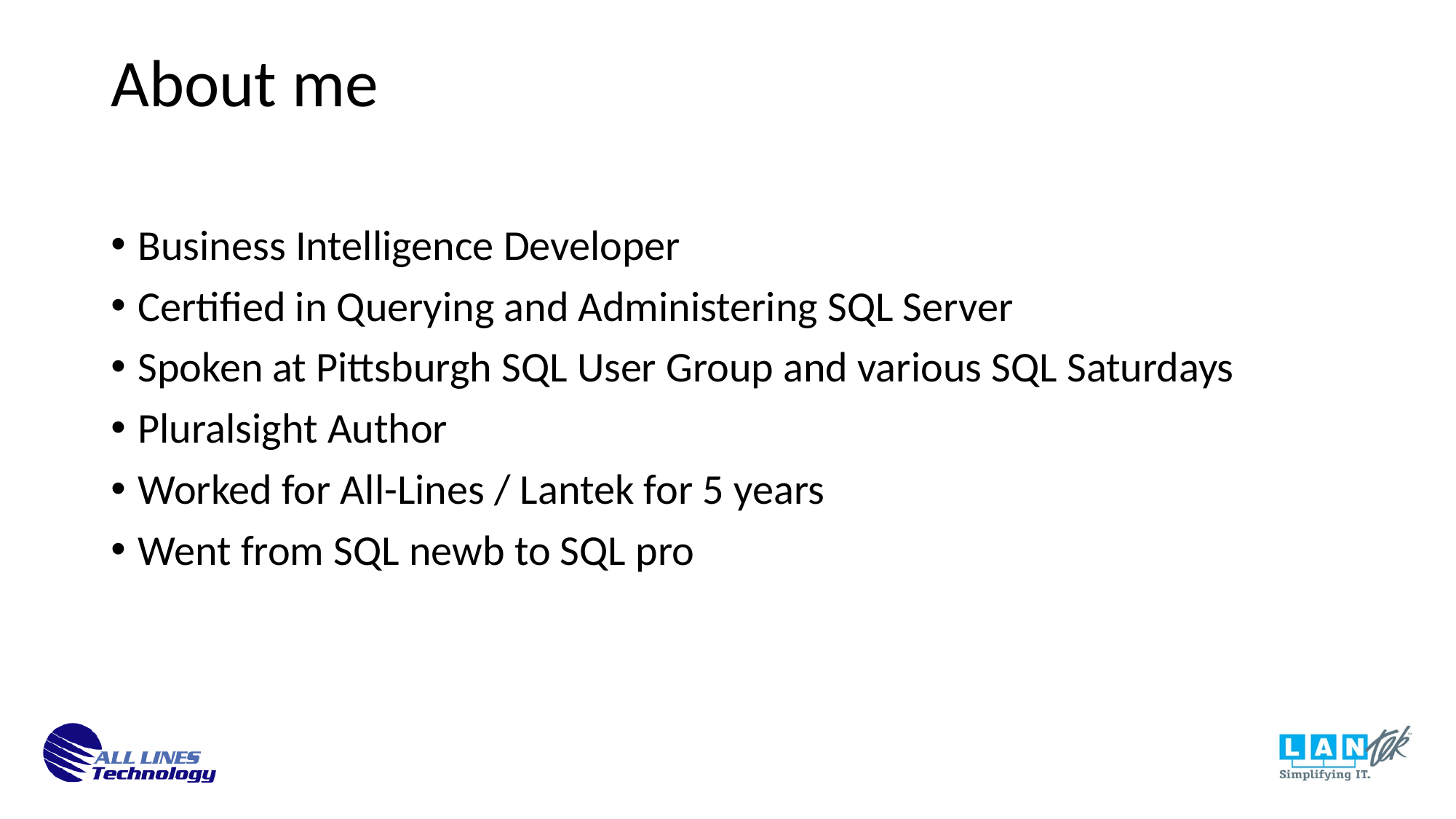

About me
Business Intelligence Developer
Certified in Querying and Administering SQL Server
Spoken at Pittsburgh SQL User Group and various SQL Saturdays
Pluralsight Author
Worked for All-Lines / Lantek for 5 years
Went from SQL newb to SQL pro